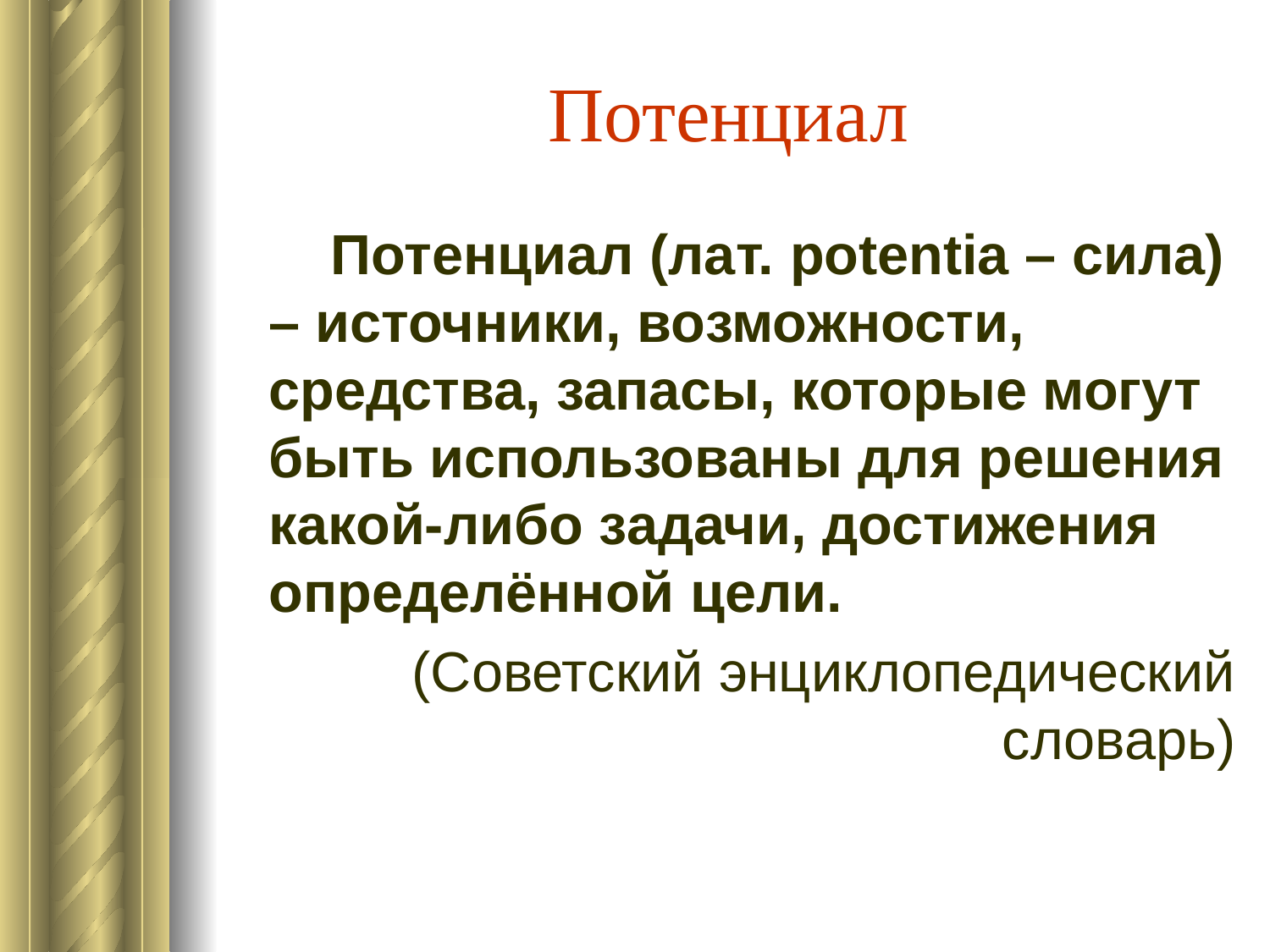

# Потенциал
       Потенциал (лат. potentia – сила) – источники, возможности, средства, запасы, которые могут быть использованы для решения какой-либо задачи, достижения определённой цели.
(Советский энциклопедический словарь)